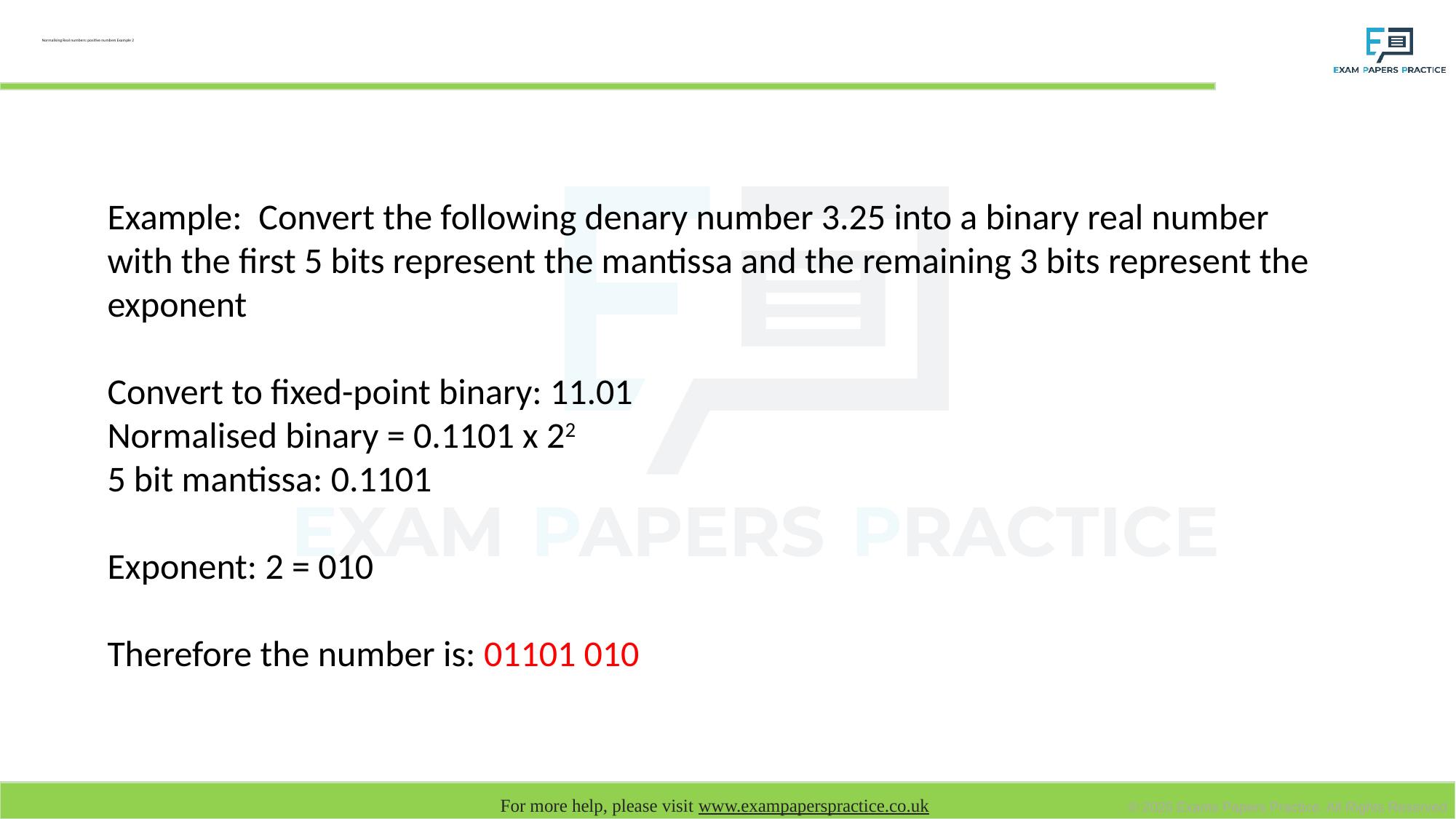

# Normalising Real numbers: positive numbers Example 2

Example:  Convert the following denary number 3.25 into a binary real number with the first 5 bits represent the mantissa and the remaining 3 bits represent the exponent

Convert to fixed-point binary: 11.01
Normalised binary = 0.1101 x 22
5 bit mantissa: 0.1101

Exponent: 2 = 010

Therefore the number is: 01101 010